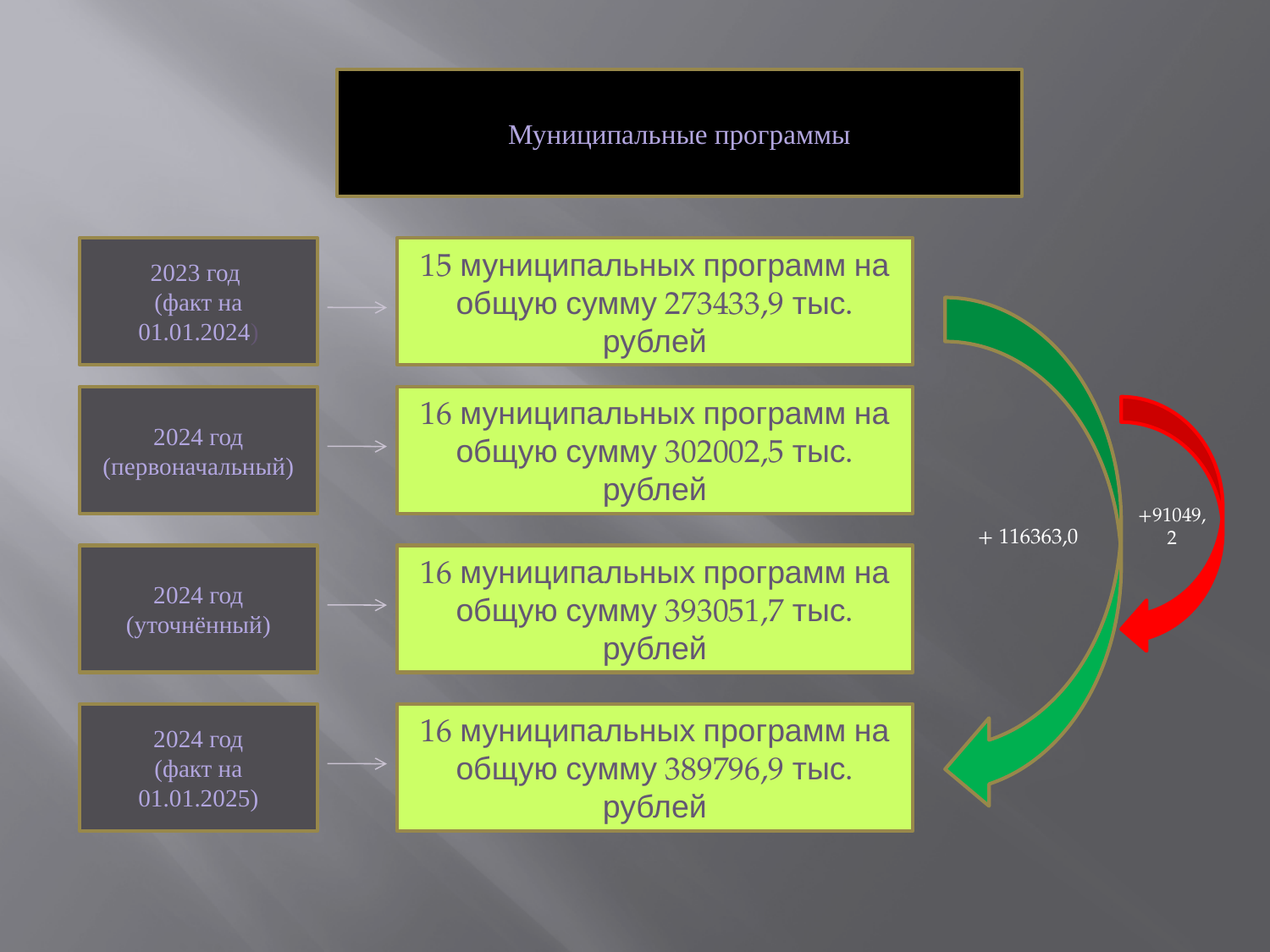

Муниципальные программы
2023 год
(факт на 01.01.2024)
15 муниципальных программ на общую сумму 273433,9 тыс. рублей

2024 год (первоначальный)
16 муниципальных программ на общую сумму 302002,5 тыс. рублей
+91049,2

+ 116363,0
2024 год (уточнённый)
16 муниципальных программ на общую сумму 393051,7 тыс. рублей
2024 год
(факт на 01.01.2025)
16 муниципальных программ на общую сумму 389796,9 тыс. рублей